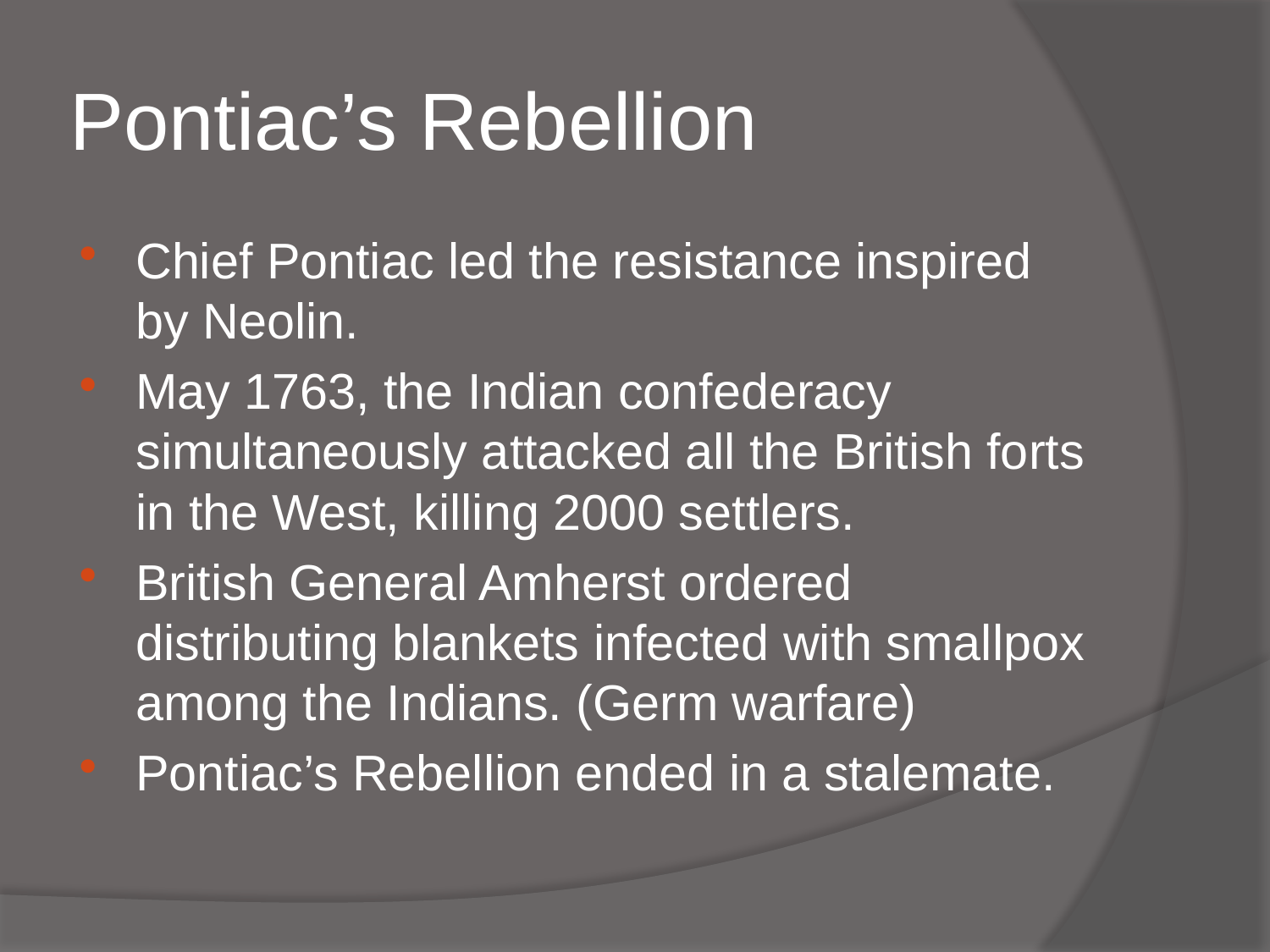

# Pontiac’s Rebellion
Chief Pontiac led the resistance inspired by Neolin.
May 1763, the Indian confederacy simultaneously attacked all the British forts in the West, killing 2000 settlers.
British General Amherst ordered distributing blankets infected with smallpox among the Indians. (Germ warfare)
Pontiac’s Rebellion ended in a stalemate.